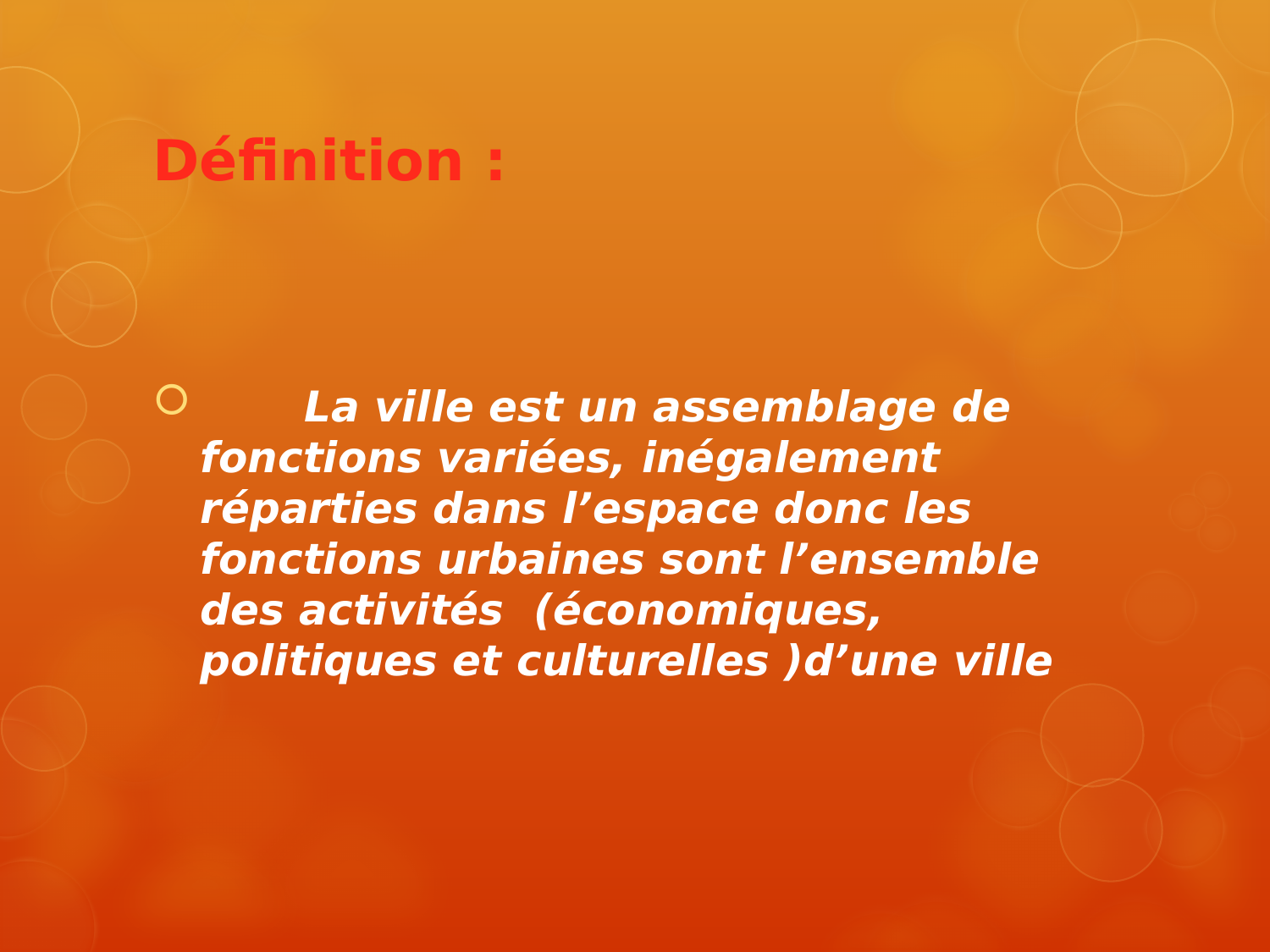

# Définition :
       La ville est un assemblage de fonctions variées, inégalement réparties dans l’espace donc les fonctions urbaines sont l’ensemble des activités  (économiques, politiques et culturelles )d’une ville